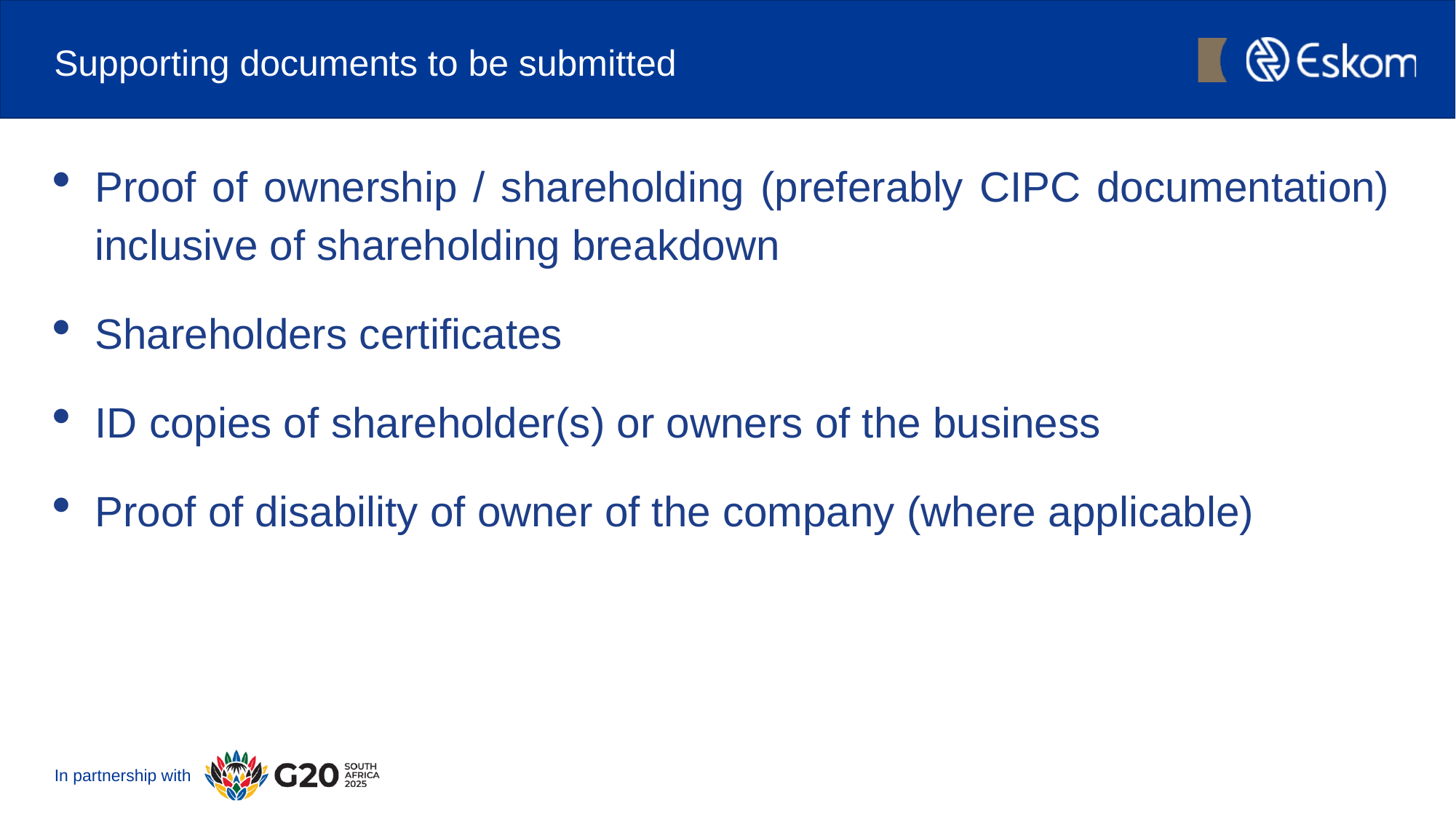

# Supporting documents to be submitted
Proof of ownership / shareholding (preferably CIPC documentation) inclusive of shareholding breakdown
Shareholders certificates
ID copies of shareholder(s) or owners of the business
Proof of disability of owner of the company (where applicable)